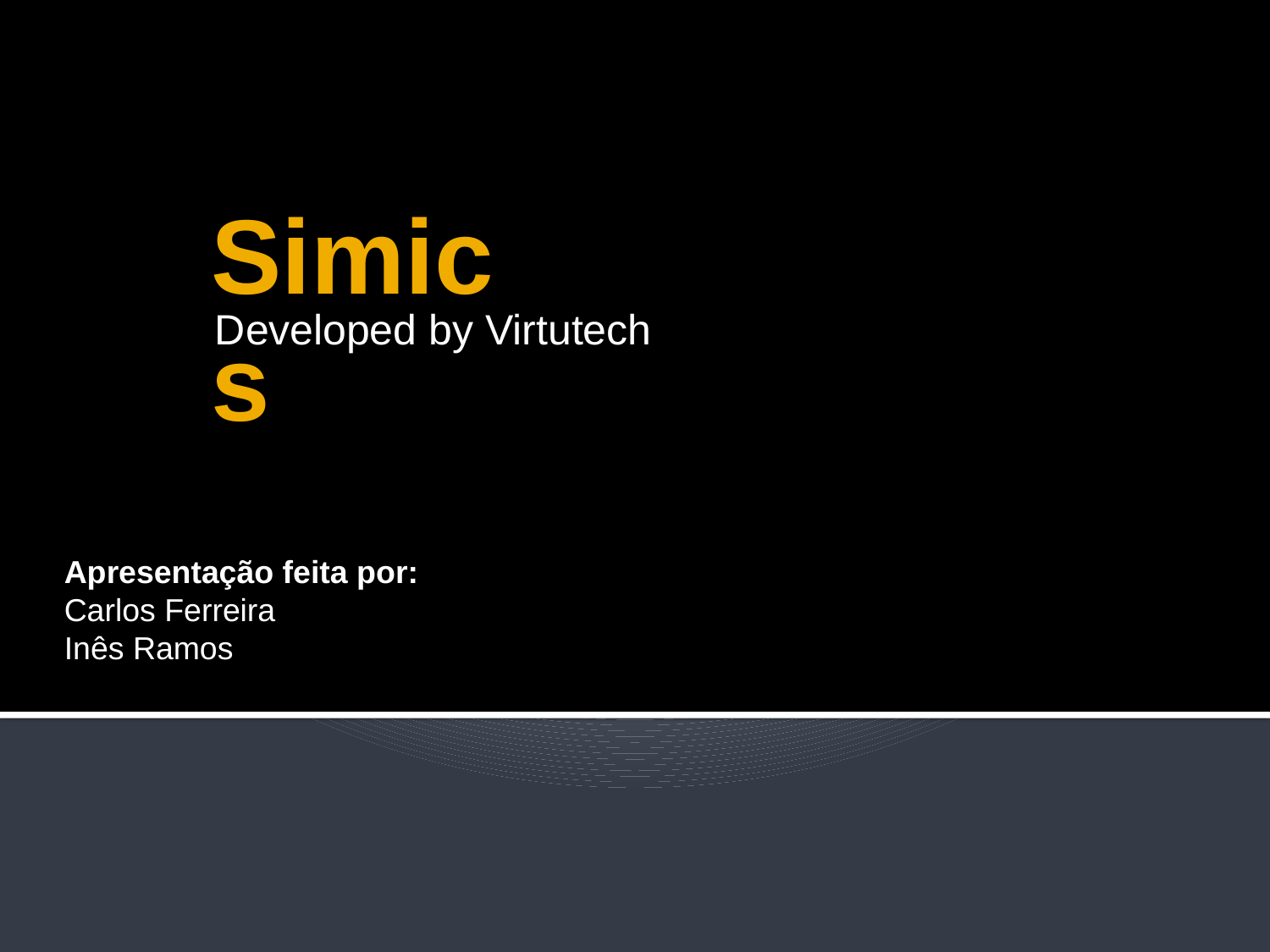

# Simics
Developed by Virtutech
Apresentação feita por:
Carlos Ferreira
Inês Ramos